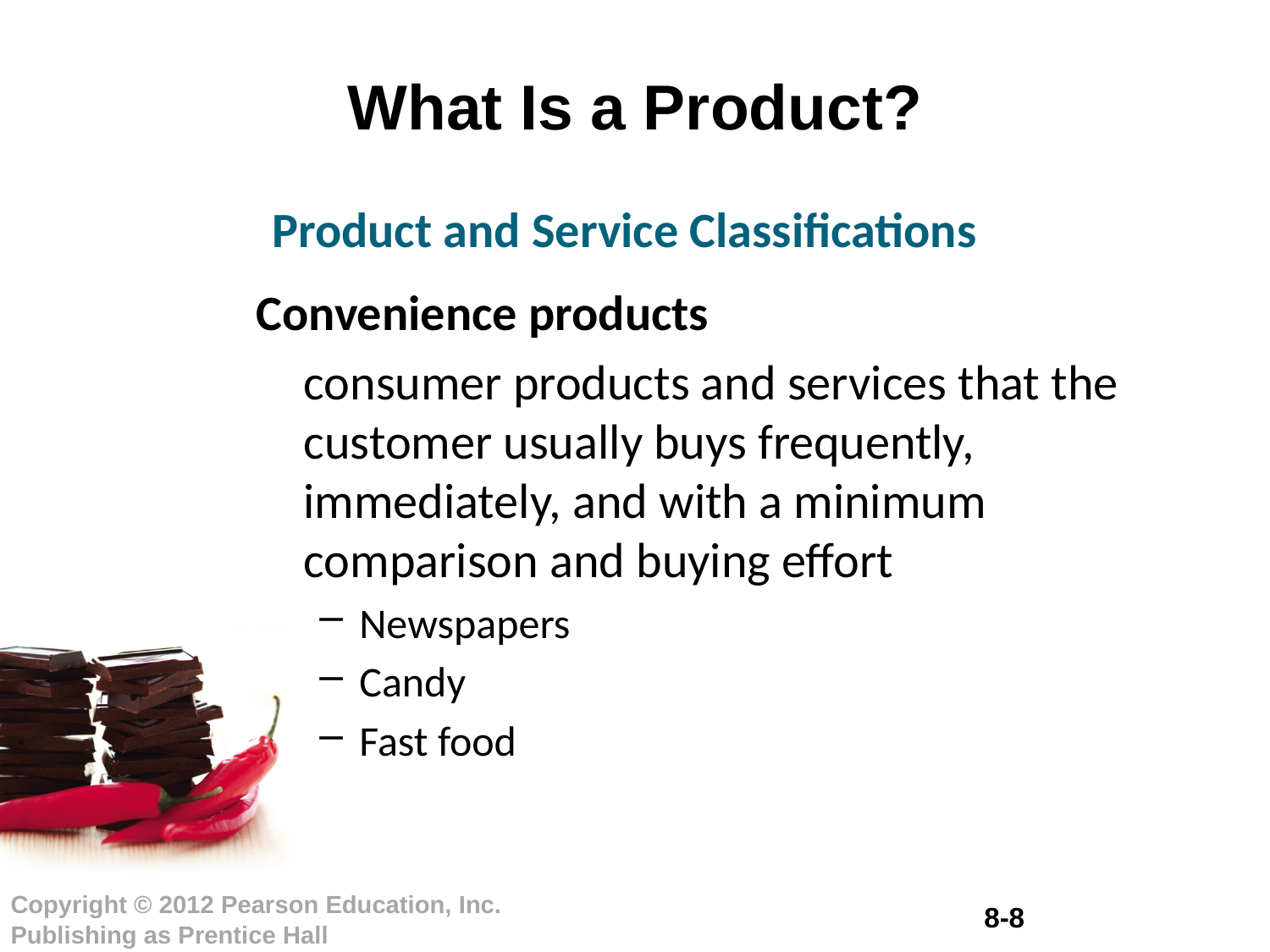

# What Is a Product?
Product and Service Classifications
Convenience products
	consumer products and services that the customer usually buys frequently, immediately, and with a minimum comparison and buying effort
Newspapers
Candy
Fast food